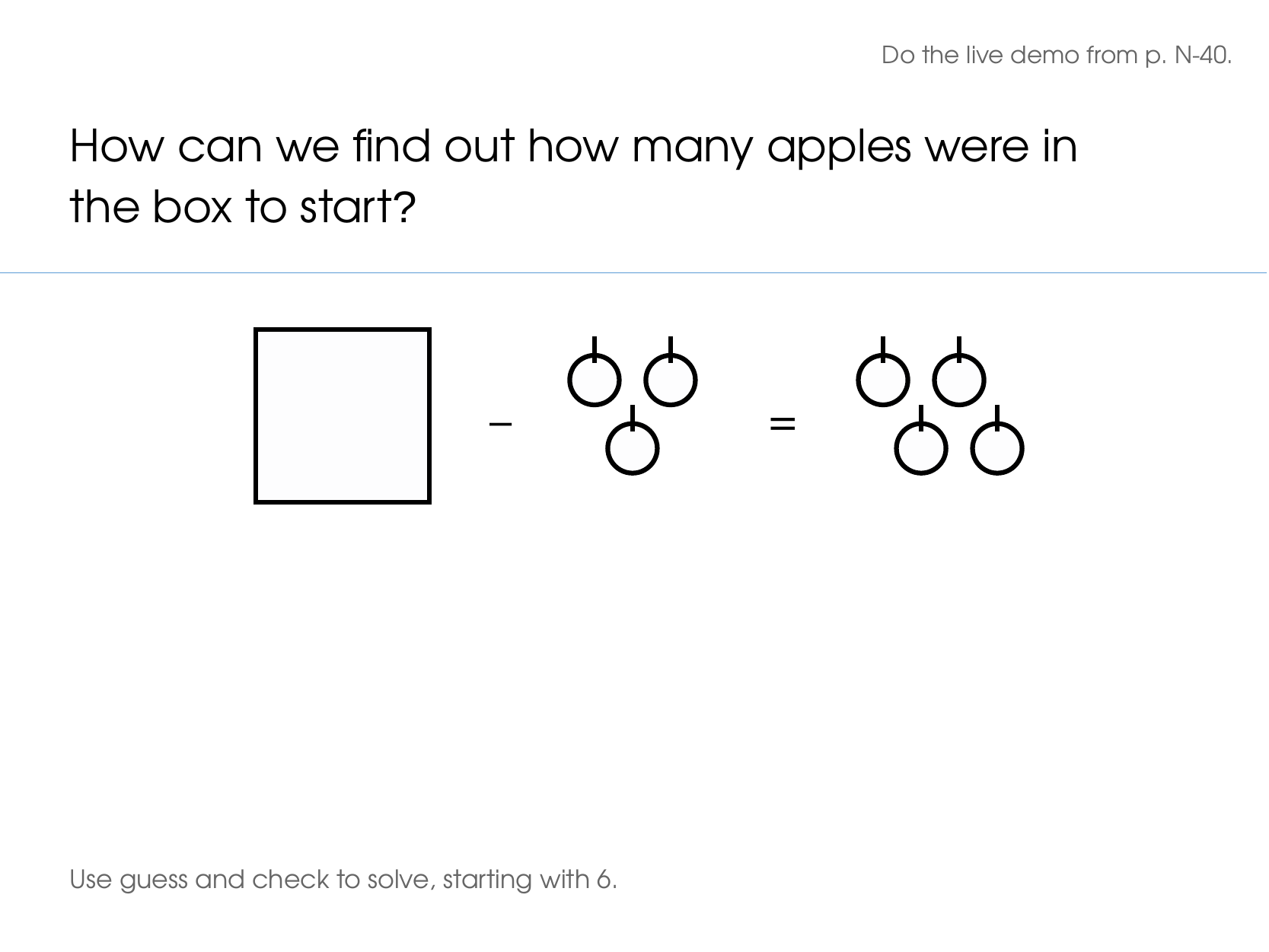

Do the live demo from p. N-40.
How can we find out how many apples were in
the box to start?

–
=
Use guess and check to solve, starting with 6.